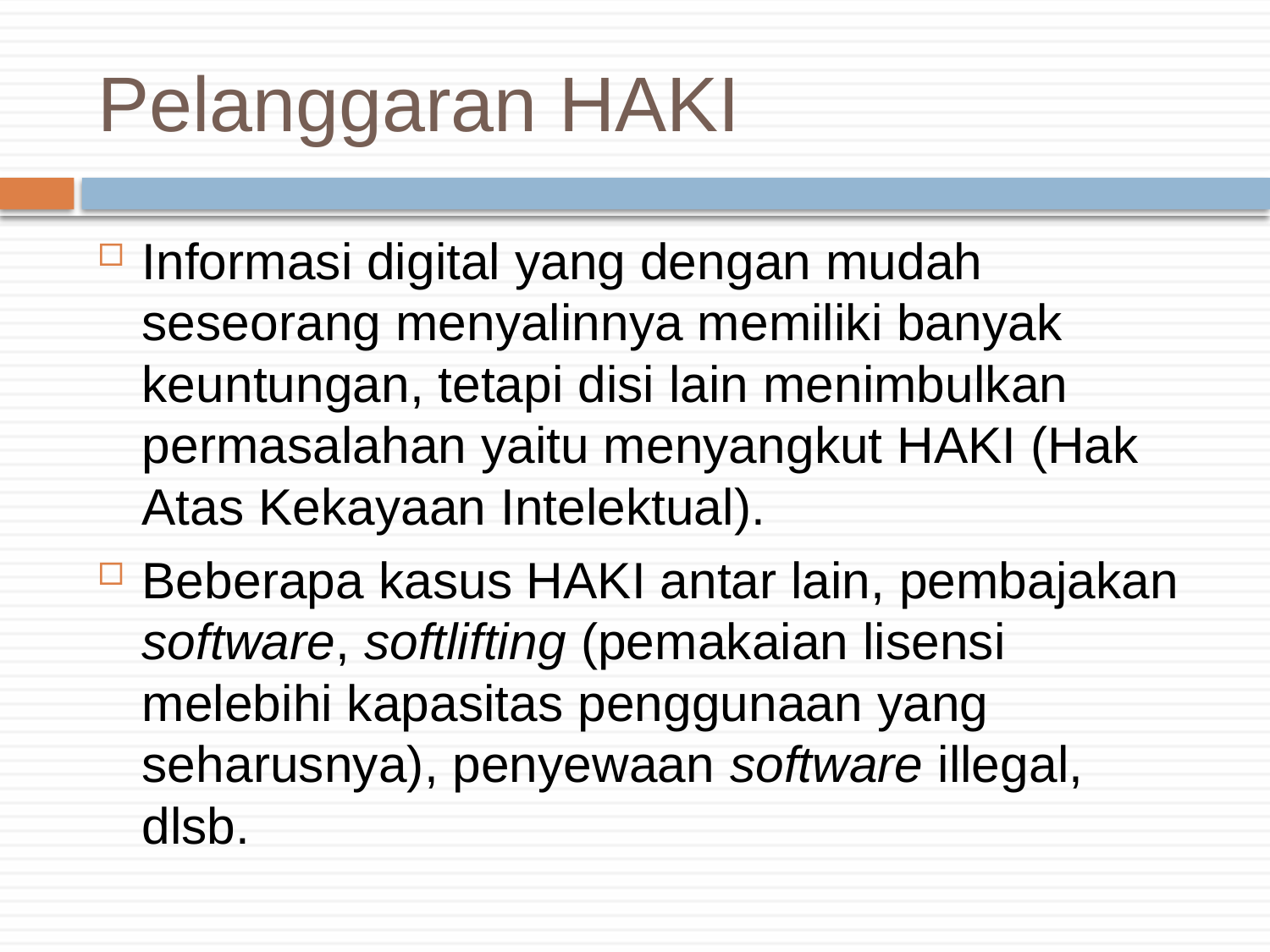

# Pelanggaran HAKI
Informasi digital yang dengan mudah seseorang menyalinnya memiliki banyak keuntungan, tetapi disi lain menimbulkan permasalahan yaitu menyangkut HAKI (Hak Atas Kekayaan Intelektual).
Beberapa kasus HAKI antar lain, pembajakan software, softlifting (pemakaian lisensi melebihi kapasitas penggunaan yang seharusnya), penyewaan software illegal, dlsb.